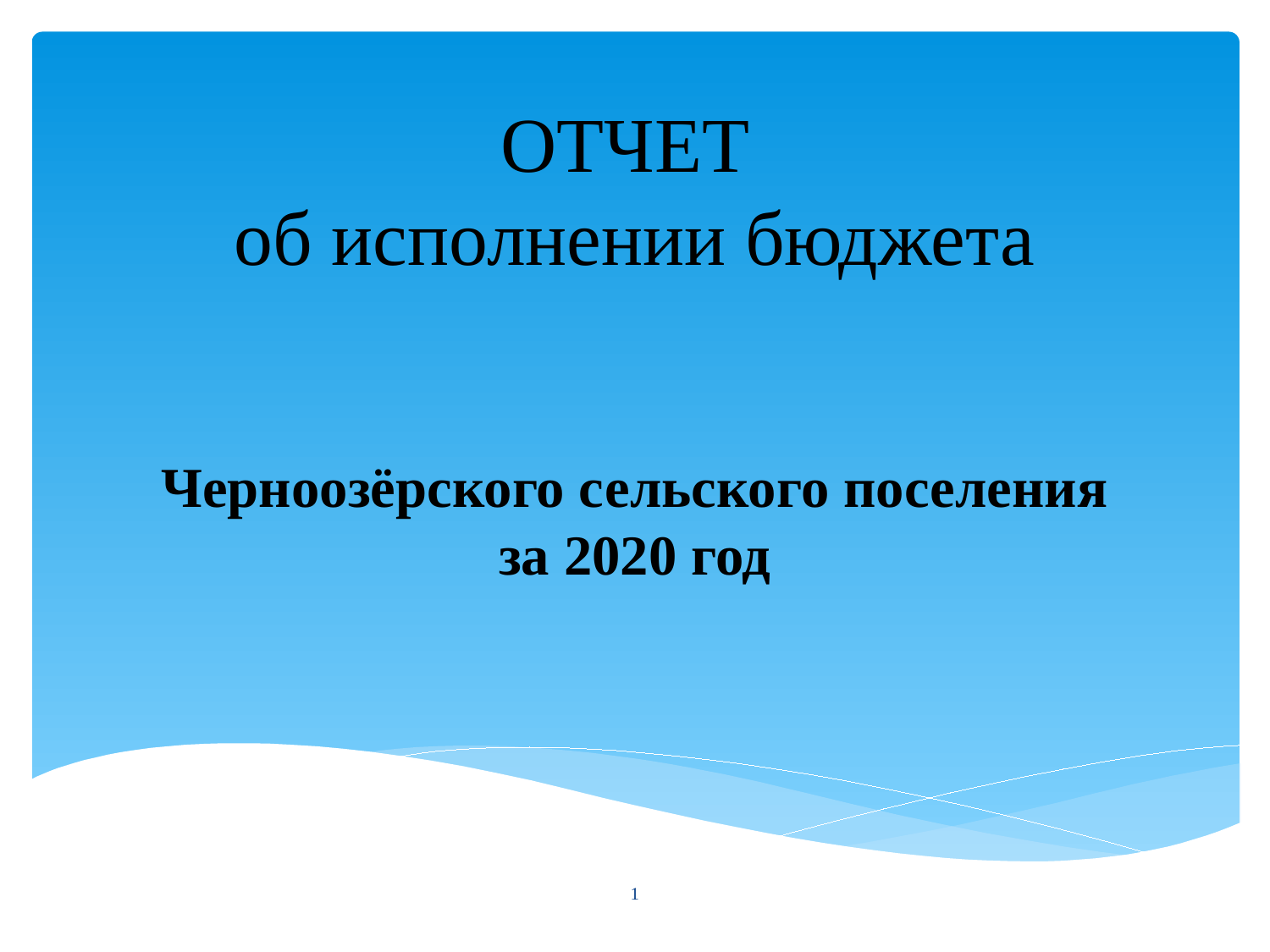

# ОТЧЕТ об исполнении бюджета
Черноозёрского сельского поселения
за 2020 год

1